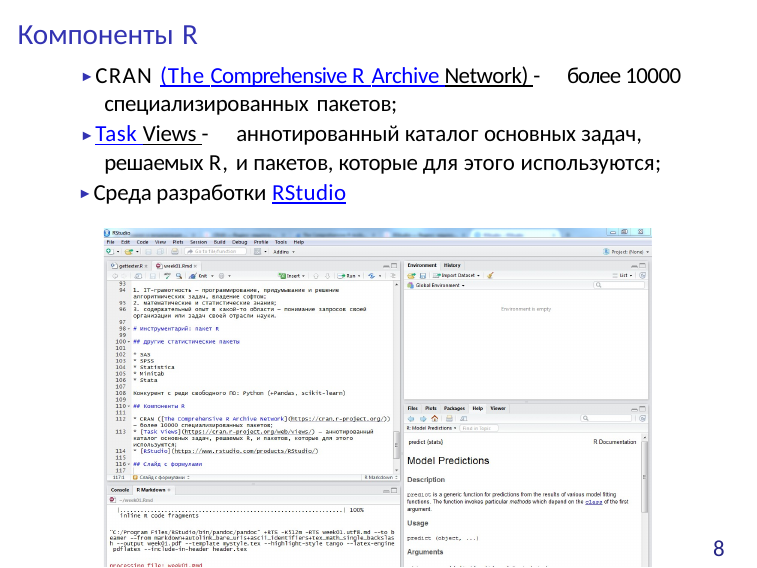

# Компоненты R
► CRAN (The Comprehensive R Archive Network) - более 10000  специализированных пакетов;
► Task Views - аннотированный каталог основных задач,  решаемых R, и пакетов, которые для этого используются;
► Среда разработки RStudio

8